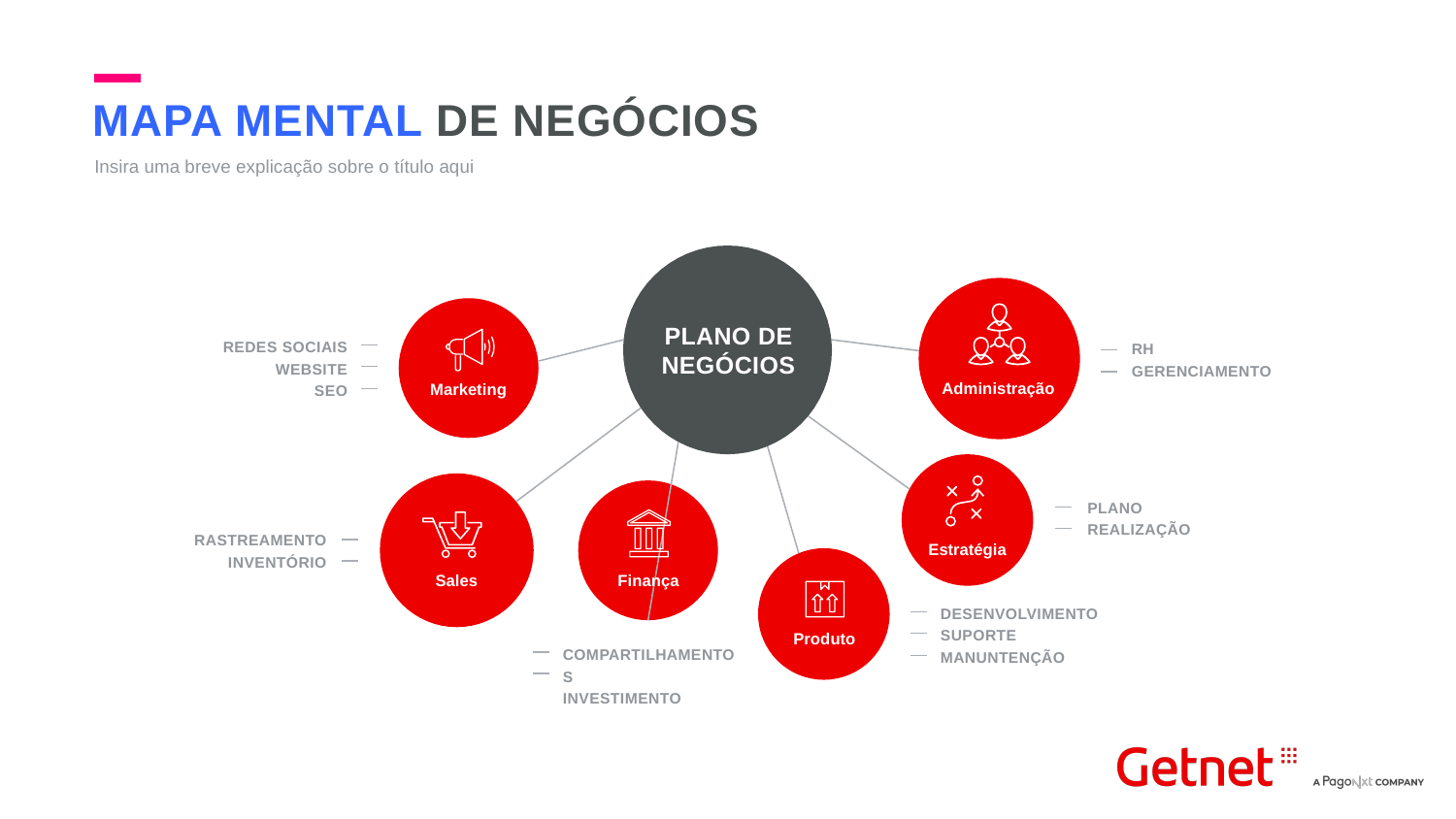

MAPA MENTAL DE NEGÓCIOS
Insira uma breve explicação sobre o título aqui

Plano de
negócios

Redes sociais
website
SEO
RH
gerenciamento
Administração
Marketing

Plano
realização

rastreamento
inventório
Estratégia

Sales
Finança

desenvolvimento
suporte
manuntenção
Produto
compartilhamentos
investimento